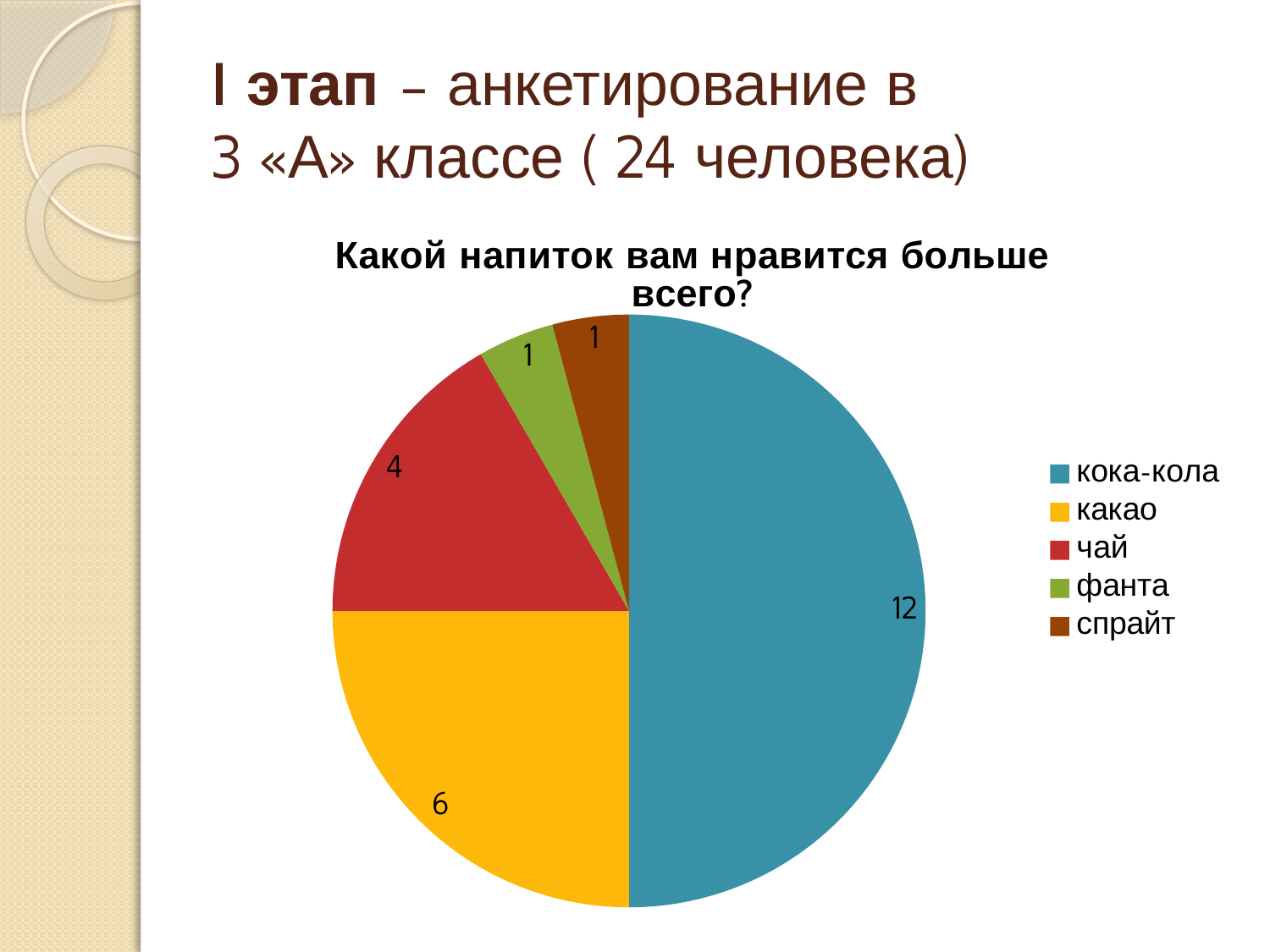

# I этап – анкетирование в 3 «А» классе ( 24 человека)

### Chart:

| Category | Какой напиток вам нравится больше всего? |
|---|---|
| кока-кола | 12.0 |
| какао | 6.0 |
| чай | 4.0 |
| фанта | 1.0 |
| спрайт | 1.0 |